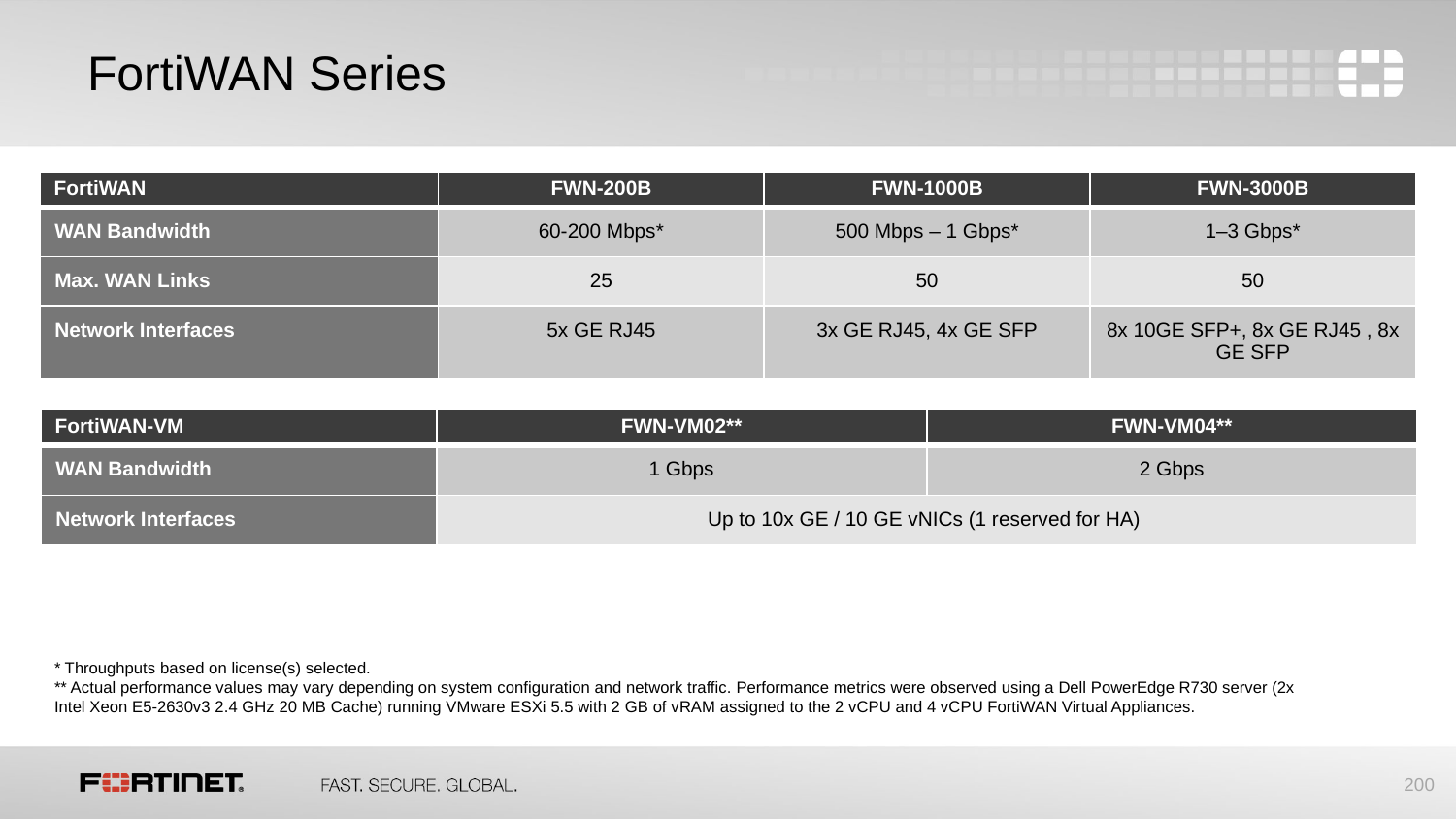

# FortiWAN Series
| FortiWAN | FWN-200B | FWN-1000B | FWN-3000B |
| --- | --- | --- | --- |
| WAN Bandwidth | 60-200 Mbps\* | 500 Mbps – 1 Gbps\* | 1–3 Gbps\* |
| Max. WAN Links | 25 | 50 | 50 |
| Network Interfaces | 5x GE RJ45 | 3x GE RJ45, 4x GE SFP | 8x 10GE SFP+, 8x GE RJ45 , 8x GE SFP |
| FortiWAN-VM | FWN-VM02\*\* | FWN-VM04\*\* |
| --- | --- | --- |
| WAN Bandwidth | 1 Gbps | 2 Gbps |
| Network Interfaces | Up to 10x GE / 10 GE vNICs (1 reserved for HA) |  |
* Throughputs based on license(s) selected.
** Actual performance values may vary depending on system configuration and network traffic. Performance metrics were observed using a Dell PowerEdge R730 server (2x Intel Xeon E5-2630v3 2.4 GHz 20 MB Cache) running VMware ESXi 5.5 with 2 GB of vRAM assigned to the 2 vCPU and 4 vCPU FortiWAN Virtual Appliances.